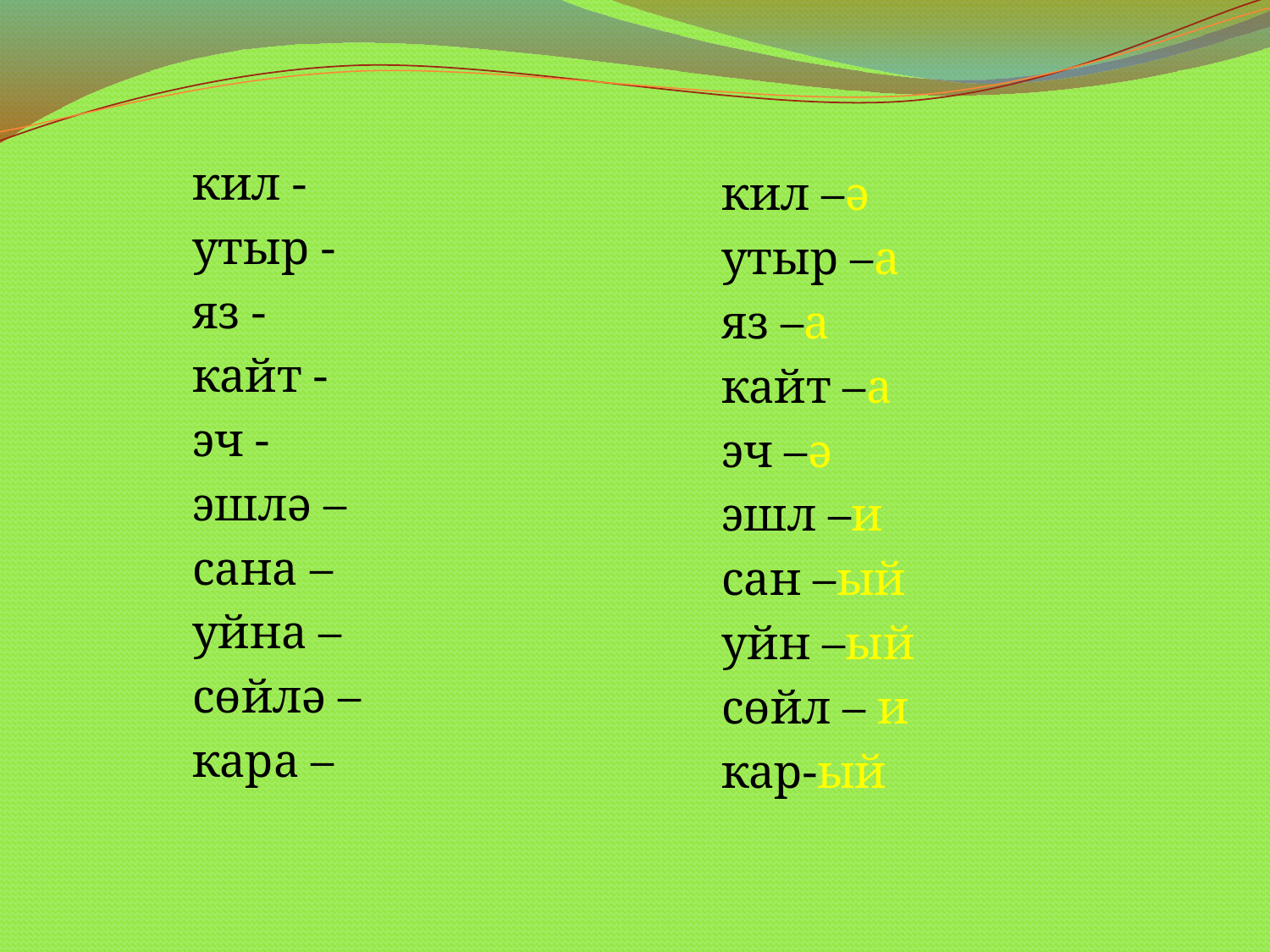

кил -
утыр -
яз -
кайт -
эч -
эшлә –
сана –
уйна –
сөйлә –
кара –
кил –ә
утыр –а
яз –а
кайт –а
эч –ә
эшл –и
сан –ый
уйн –ый
сөйл – и
кар-ый